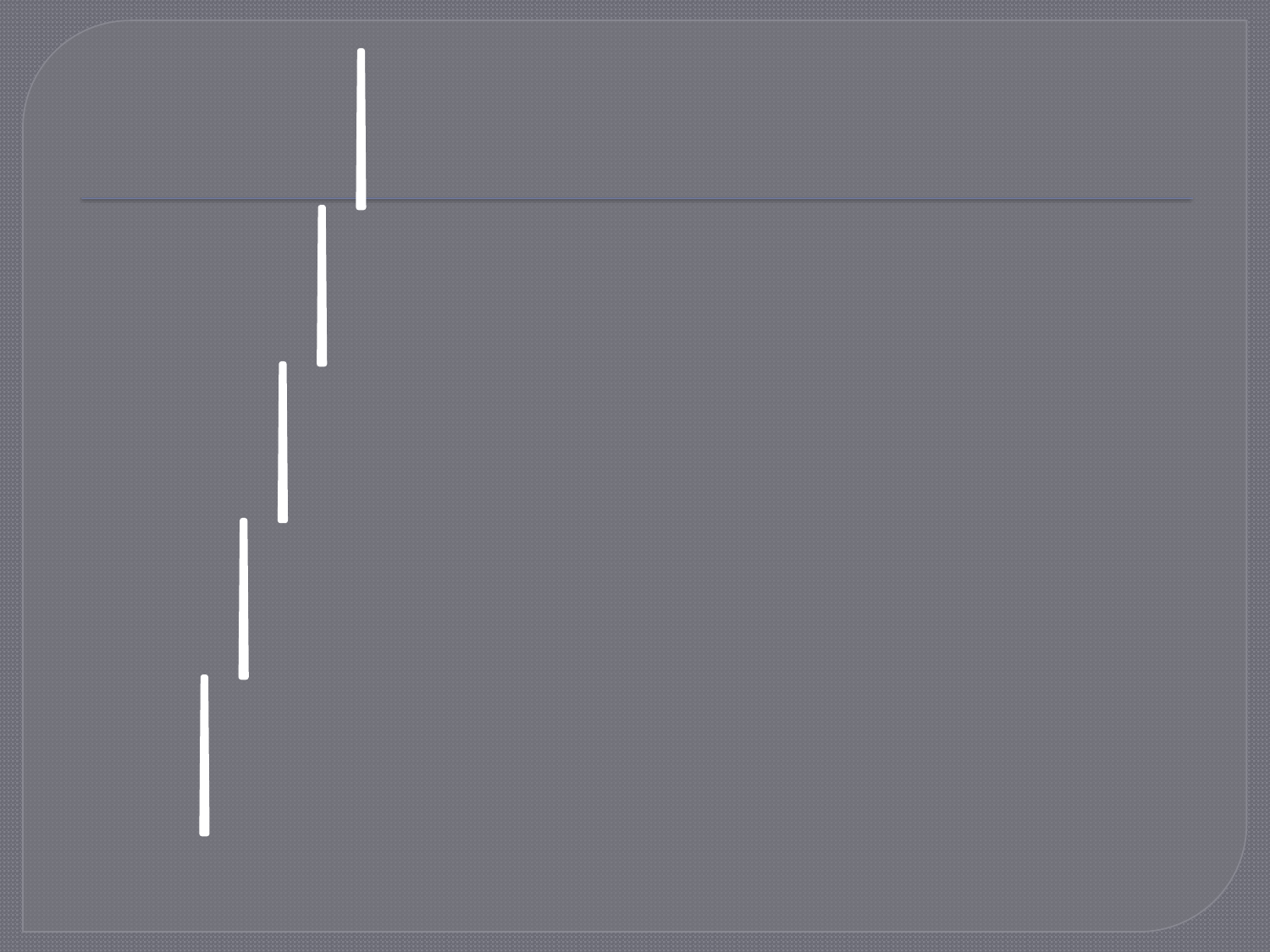

God –                 supreme            overlord
King – all-powerful overlord and land owner
Lord – had the power to grant land to vassals.
A vassal received land from a lord in exchange for military service or other expressions of loyalty; they could distribute land which had been allocated to themselves.
Knight – armored warrior; Lords provided military service to their lords in the form of knights; the larger the fief (land), the more knights a lord had to provide
Serf – peasants who worked on and were bound to vassals’ lands; not involved in the complicated oaths of loyalty between vassals and lords